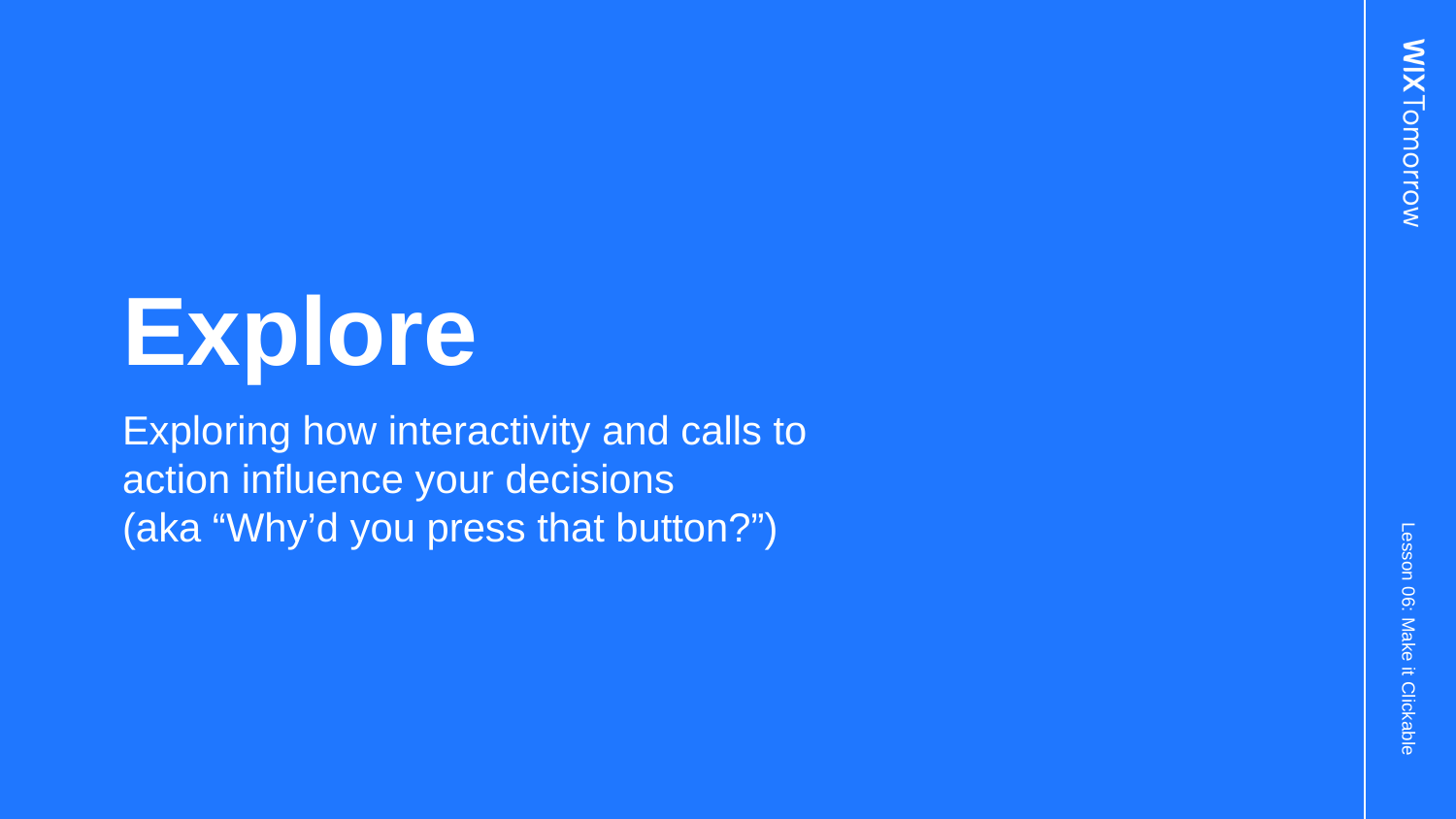

# Explore
Exploring how interactivity and calls to action influence your decisions
(aka “Why’d you press that button?”)